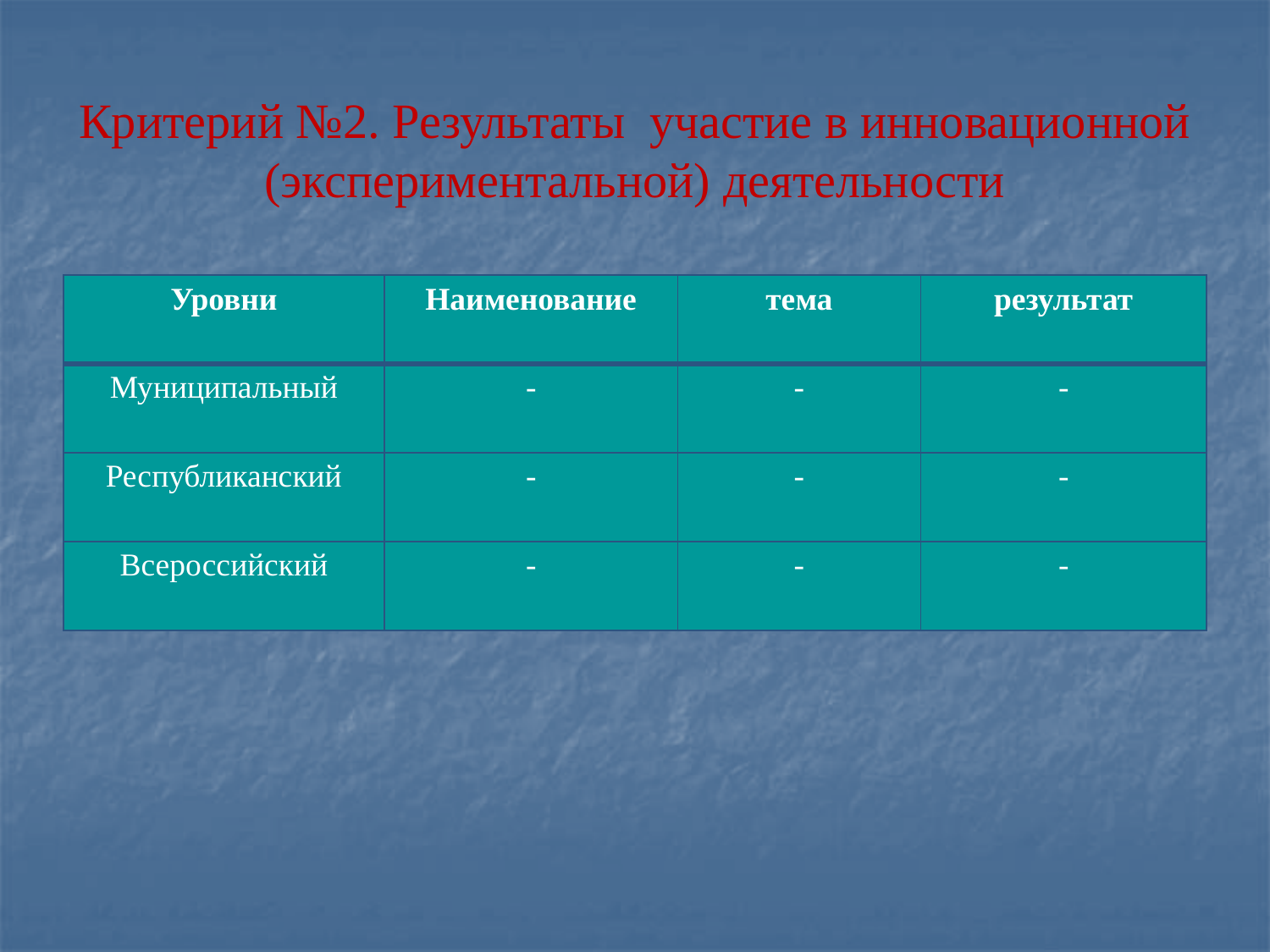

Критерий №2. Результаты  участие в инновационной (экспериментальной) деятельности
| Уровни | Наименование | тема | результат |
| --- | --- | --- | --- |
| Муниципальный | - | - | - |
| Республиканский | - | - | - |
| Всероссийский | - | - | - |